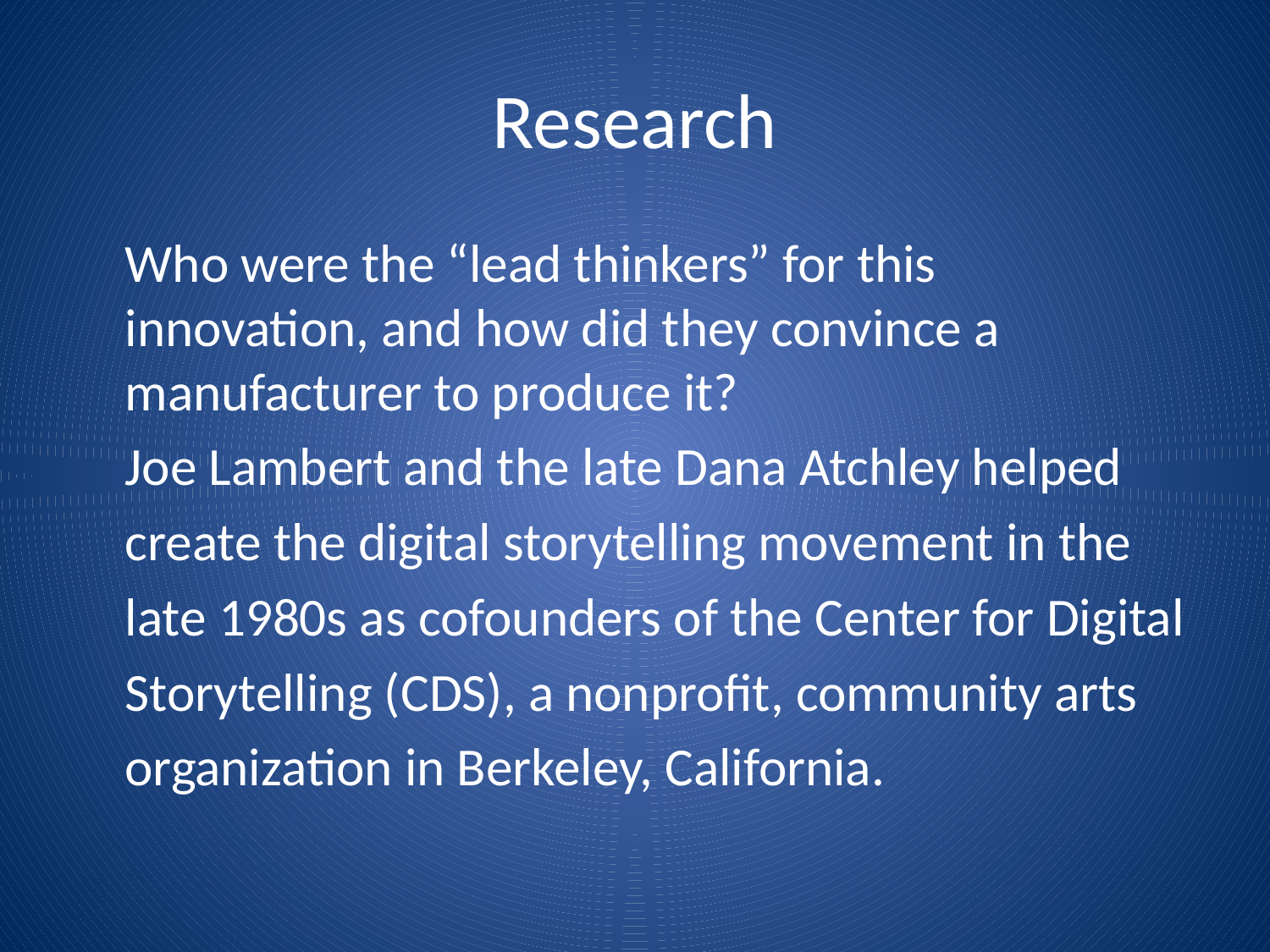

# Research
	Who were the “lead thinkers” for this innovation, and how did they convince a manufacturer to produce it?
	Joe Lambert and the late Dana Atchley helped
	create the digital storytelling movement in the
	late 1980s as cofounders of the Center for Digital
	Storytelling (CDS), a nonprofit, community arts
	organization in Berkeley, California.